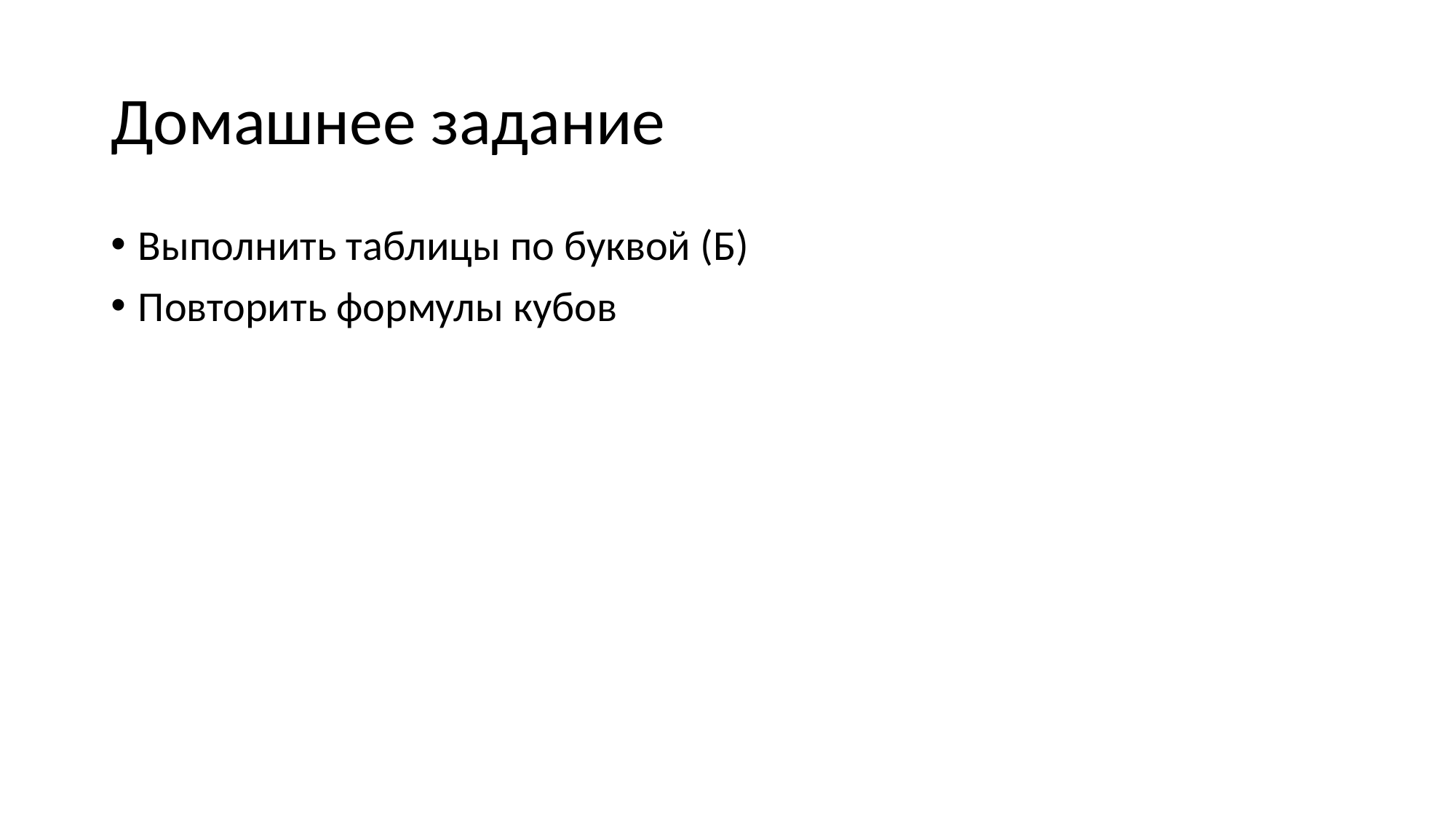

# Домашнее задание
Выполнить таблицы по буквой (Б)
Повторить формулы кубов